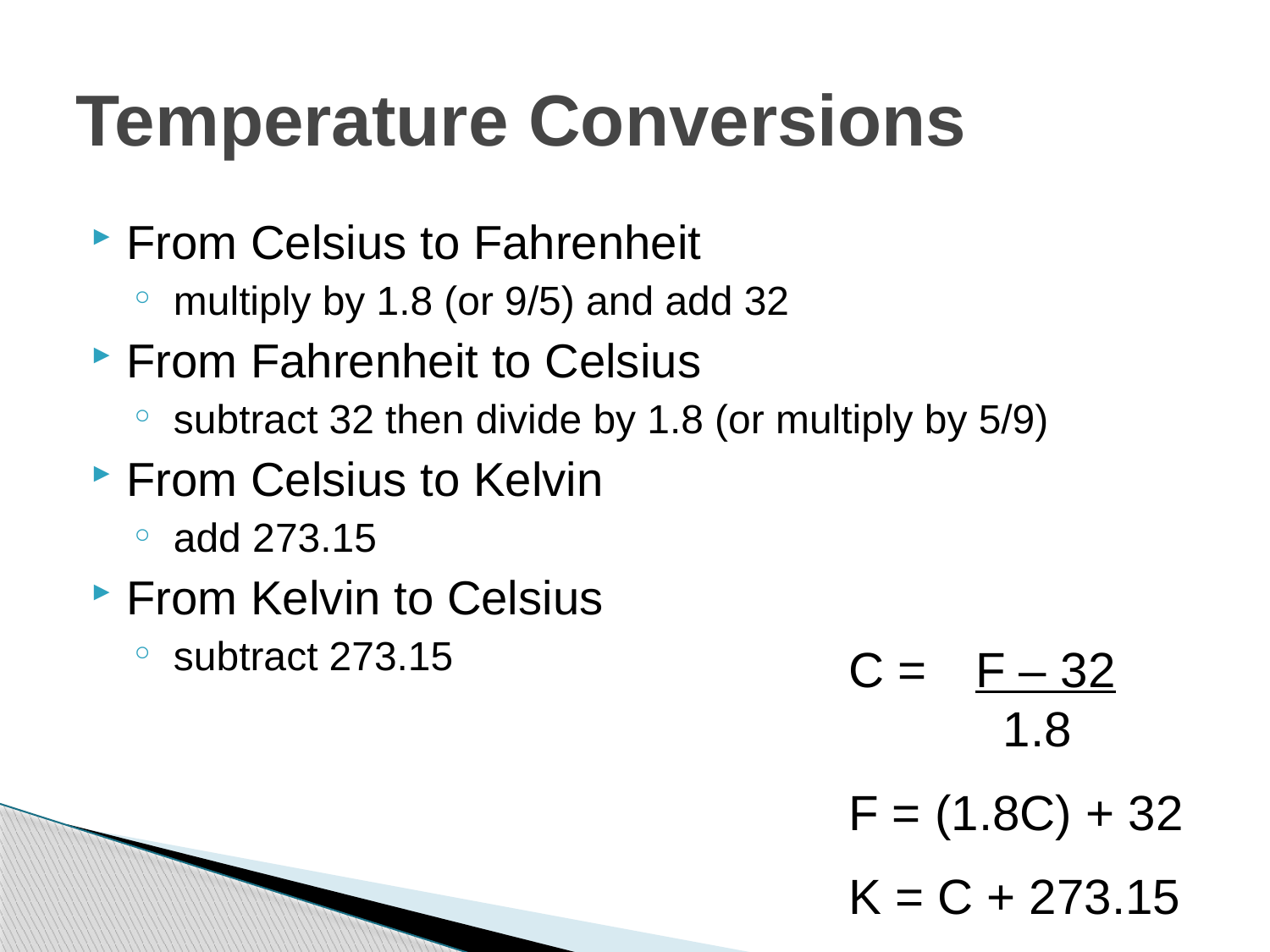

# Temperature Conversions
From Celsius to Fahrenheit
 multiply by 1.8 (or 9/5) and add 32
From Fahrenheit to Celsius
 subtract 32 then divide by 1.8 (or multiply by 5/9)
From Celsius to Kelvin
 add 273.15
From Kelvin to Celsius
 subtract 273.15

C = 	F – 32
	  1.8
F = (1.8C) + 32
K = C + 273.15